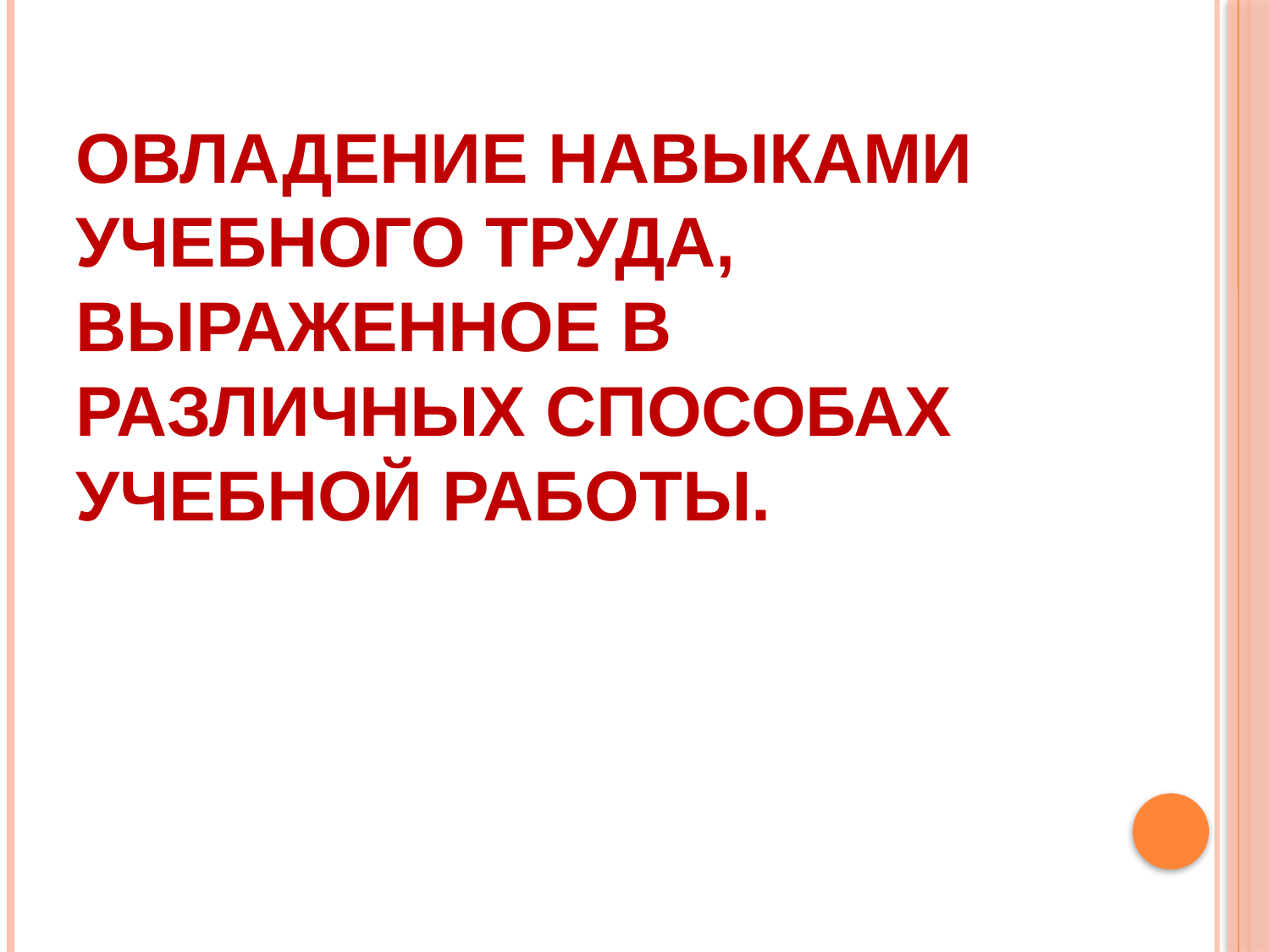

# Овладение навыками учебного труда, выраженное в различных способах учебной работы.